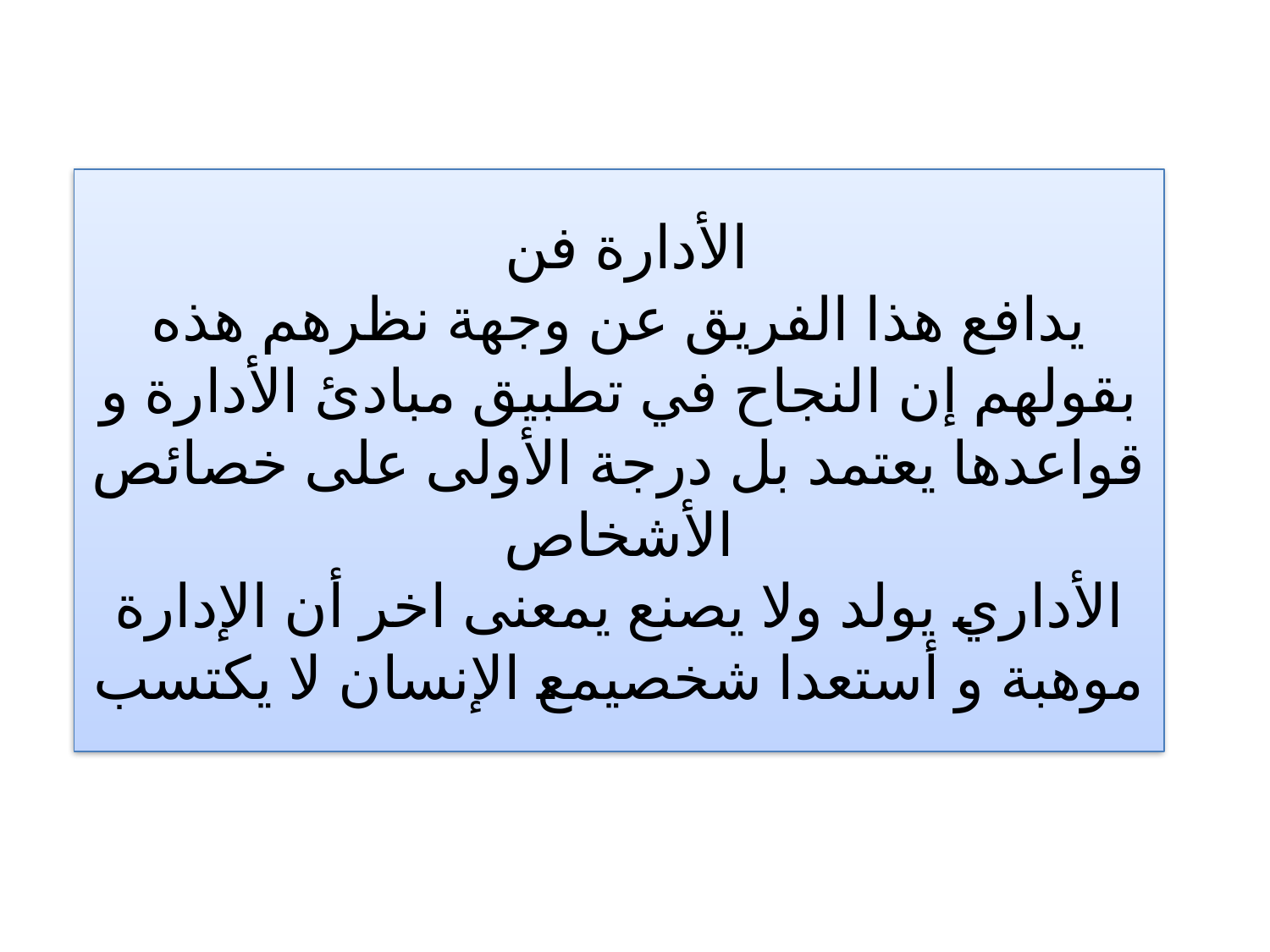

# الأدارة فن يدافع هذا الفريق عن وجهة نظرهم هذه بقولهم إن النجاح في تطبيق مبادئ الأدارة و قواعدها يعتمد بل درجة الأولى على خصائص الأشخاص الأداري يولد ولا يصنع يمعنى اخر أن الإدارة موهبة و أستعدا شخصيمع الإنسان لا يكتسب